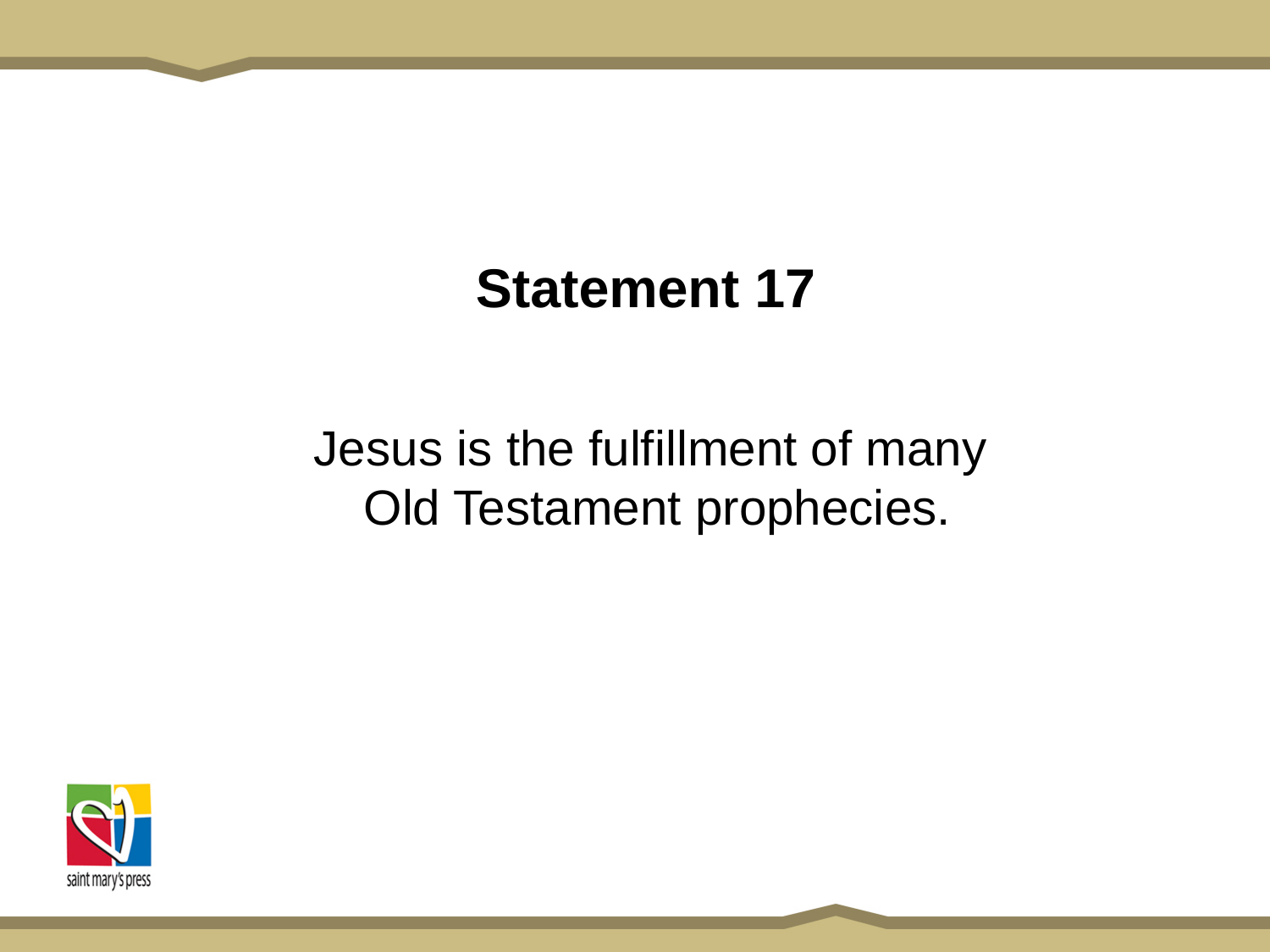

# Statement 17
Jesus is the fulfillment of many
Old Testament prophecies.